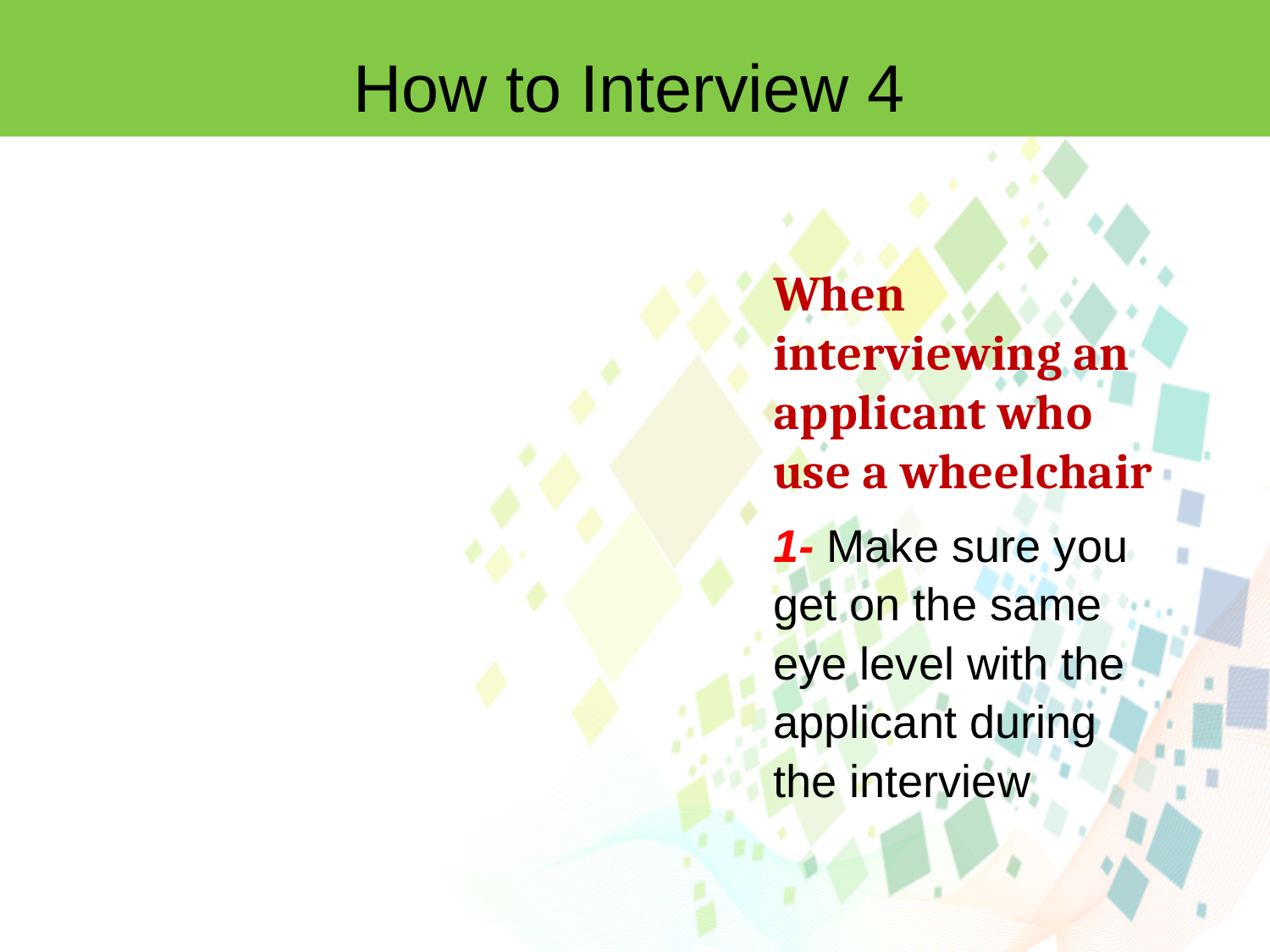

How to Interview 4
When interviewing an applicant who use a wheelchair
1- Make sure you get on the same eye level with the applicant during the interview